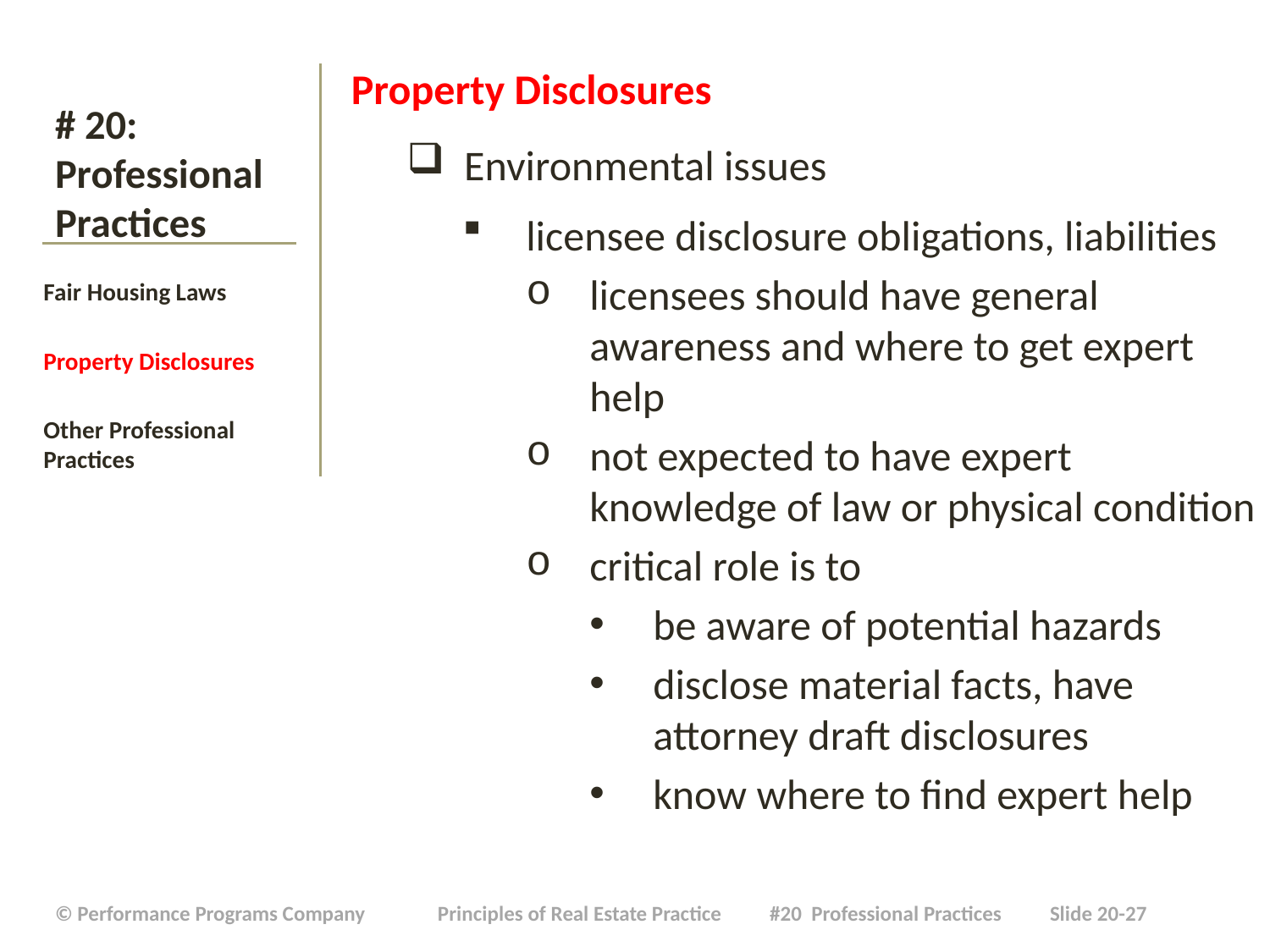

Property Disclosures

  Environmental issues
licensee disclosure obligations, liabilities
licensees should have general awareness and where to get expert help
not expected to have expert knowledge of law or physical condition
critical role is to
be aware of potential hazards
disclose material facts, have attorney draft disclosures
know where to find expert help

# # 20: Professional Practices

Fair Housing Laws

Property Disclosures

Other Professional Practices

| © Performance Programs Company Principles of Real Estate Practice #20 Professional Practices Slide 20-27 |
| --- |